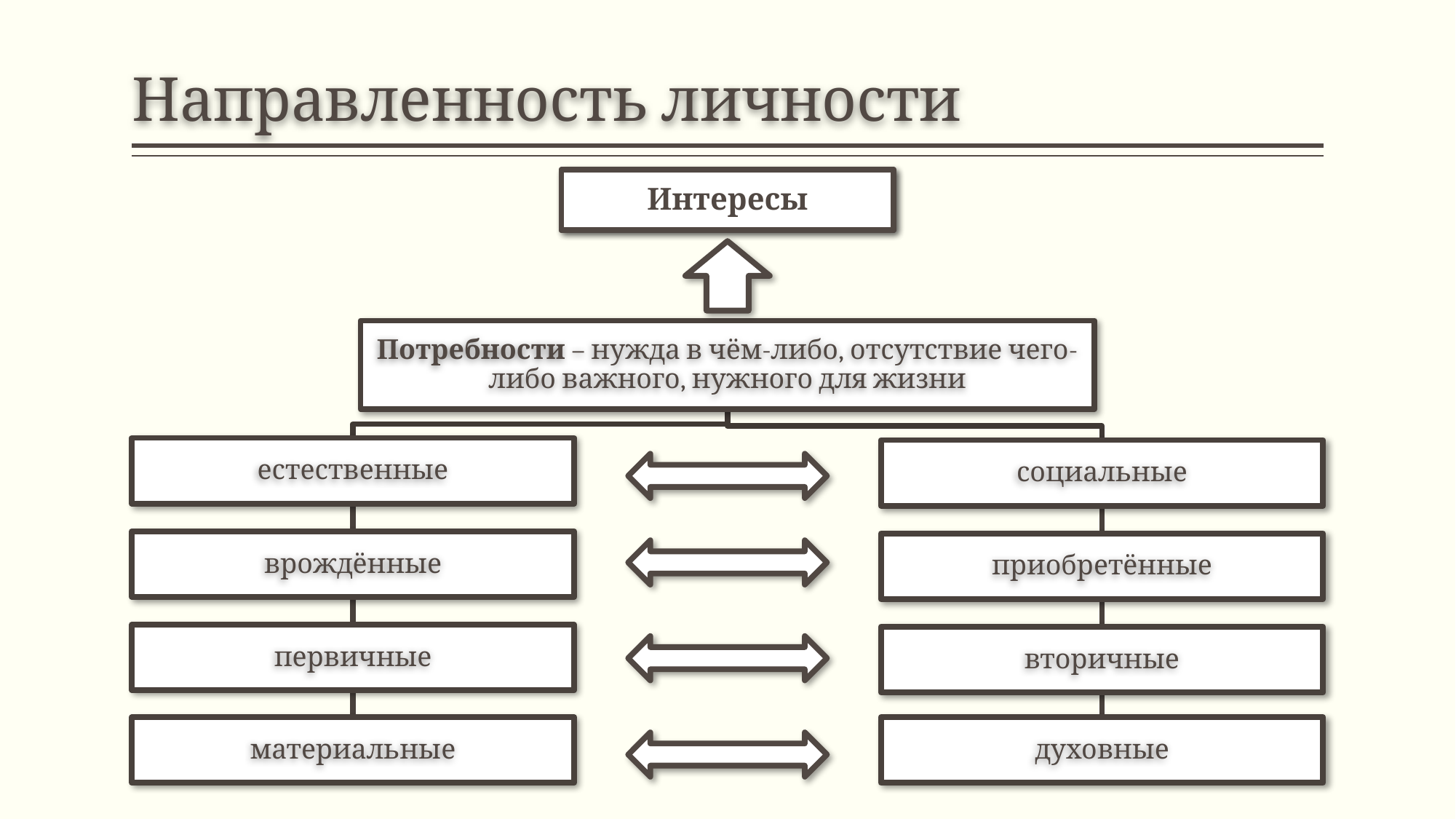

# Направленность личности

Интересы

Потребности – нужда в чём-либо, отсутствие чего-либо важного, нужного для жизни

естественные

социальные

врождённые

приобретённые

первичные

вторичные

материальные

духовные